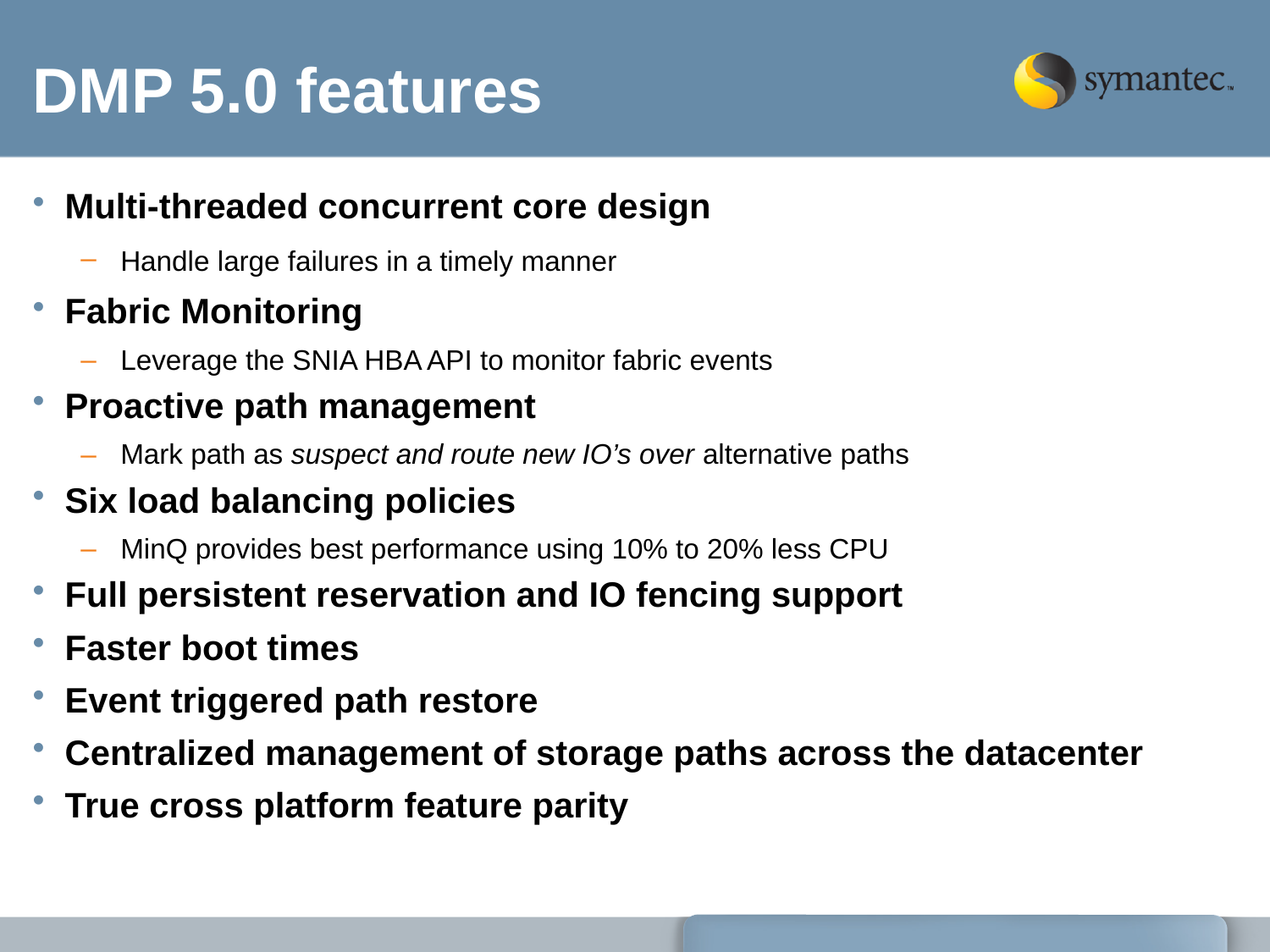

# DMP 5.0 features
Multi‐threaded concurrent core design
Handle large failures in a timely manner
Fabric Monitoring
Leverage the SNIA HBA API to monitor fabric events
Proactive path management
Mark path as suspect and route new IO’s over alternative paths
Six load balancing policies
MinQ provides best performance using 10% to 20% less CPU
Full persistent reservation and IO fencing support
Faster boot times
Event triggered path restore
Centralized management of storage paths across the datacenter
True cross platform feature parity